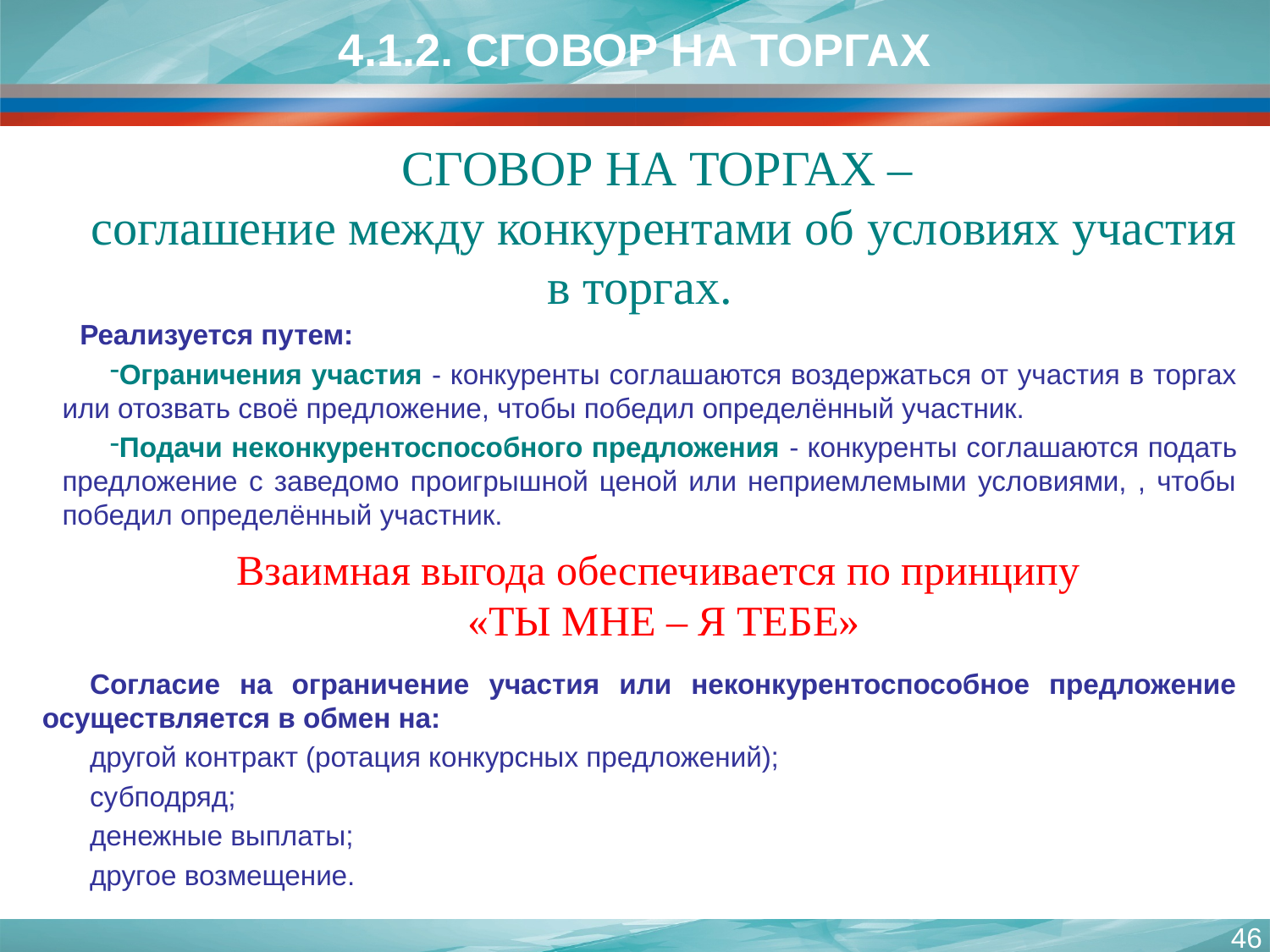

4.1.2. СГОВОР НА ТОРГАХ
СГОВОР НА ТОРГАХ –
соглашение между конкурентами об условиях участия в торгах.

Реализуется путем:
Ограничения участия - конкуренты соглашаются воздержаться от участия в торгах или отозвать своё предложение, чтобы победил определённый участник.
Подачи неконкурентоспособного предложения - конкуренты соглашаются подать предложение с заведомо проигрышной ценой или неприемлемыми условиями, , чтобы победил определённый участник.
Взаимная выгода обеспечивается по принципу
«ТЫ МНЕ – Я ТЕБЕ»
Согласие на ограничение участия или неконкурентоспособное предложение осуществляется в обмен на:
другой контракт (ротация конкурсных предложений);
субподряд;
денежные выплаты;
другое возмещение.
46